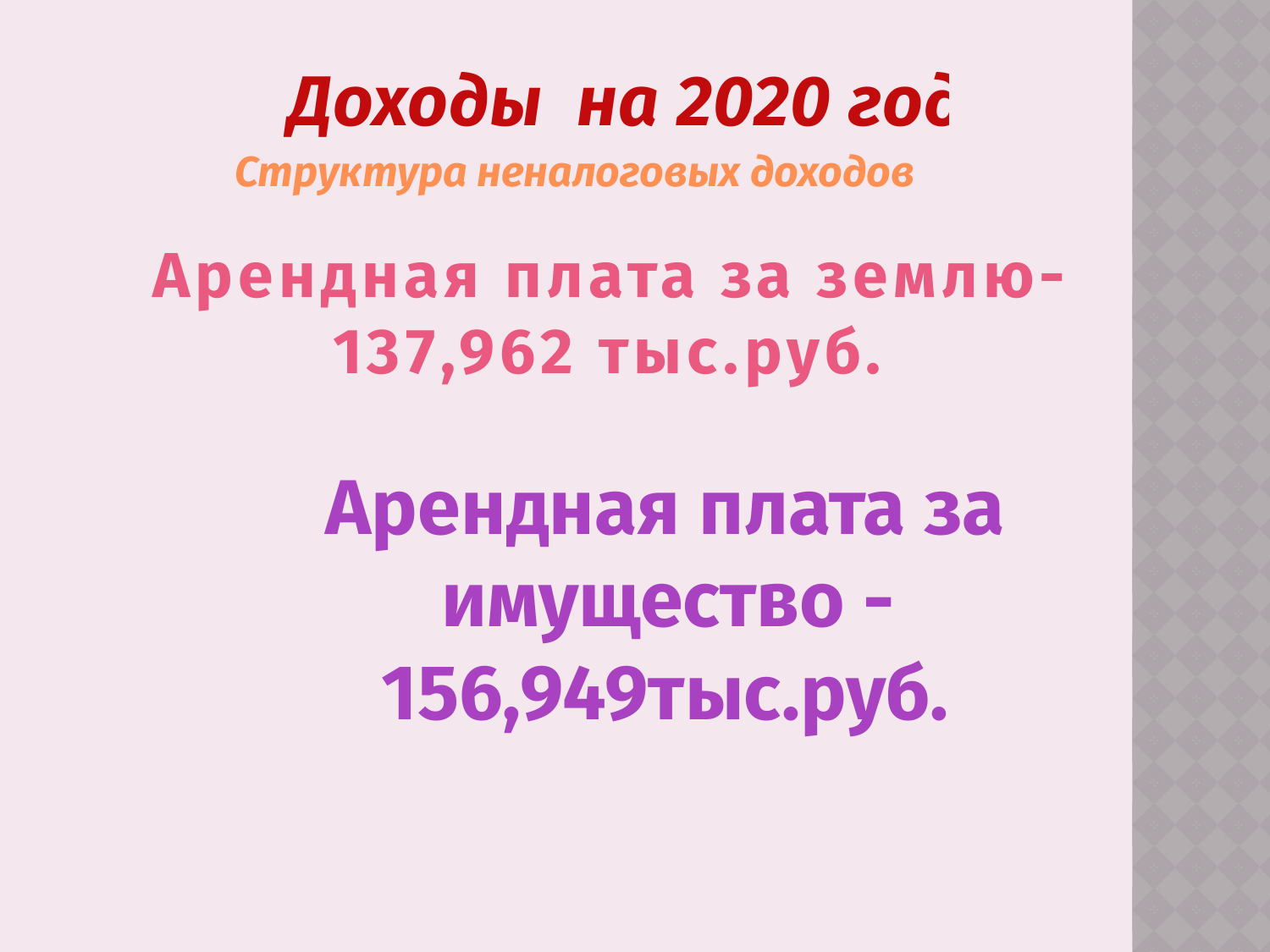

Доходы  на 2020 год
Структура неналоговых доходов
Арендная плата за землю-137,962 тыс.руб.

Арендная плата за имущество -156,949тыс.руб.